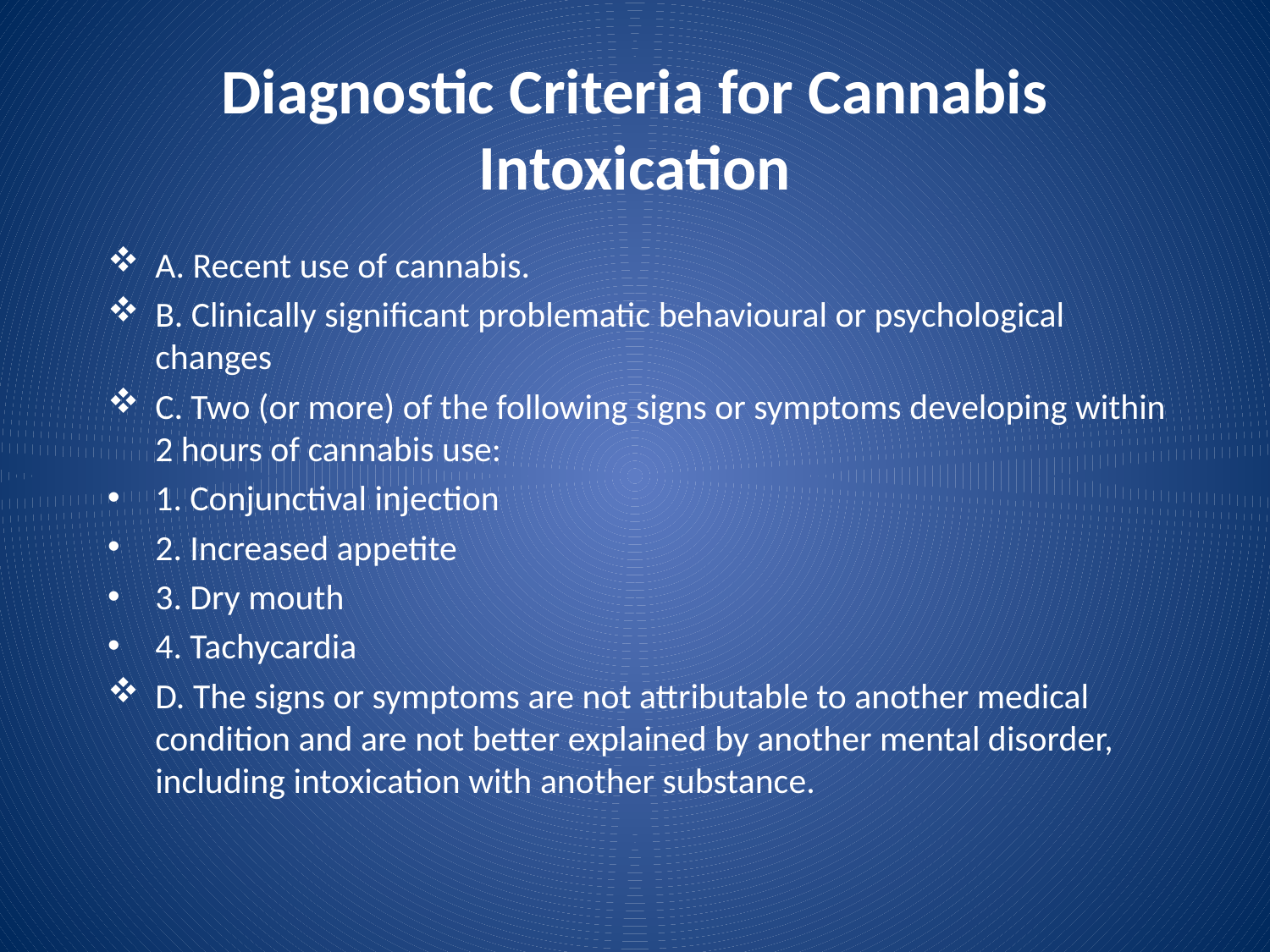

# Diagnostic Criteria for Cannabis Intoxication
A. Recent use of cannabis.
B. Clinically significant problematic behavioural or psychological changes
C. Two (or more) of the following signs or symptoms developing within 2 hours of cannabis use:
1. Conjunctival injection
2. Increased appetite
3. Dry mouth
4. Tachycardia
D. The signs or symptoms are not attributable to another medical condition and are not better explained by another mental disorder, including intoxication with another substance.